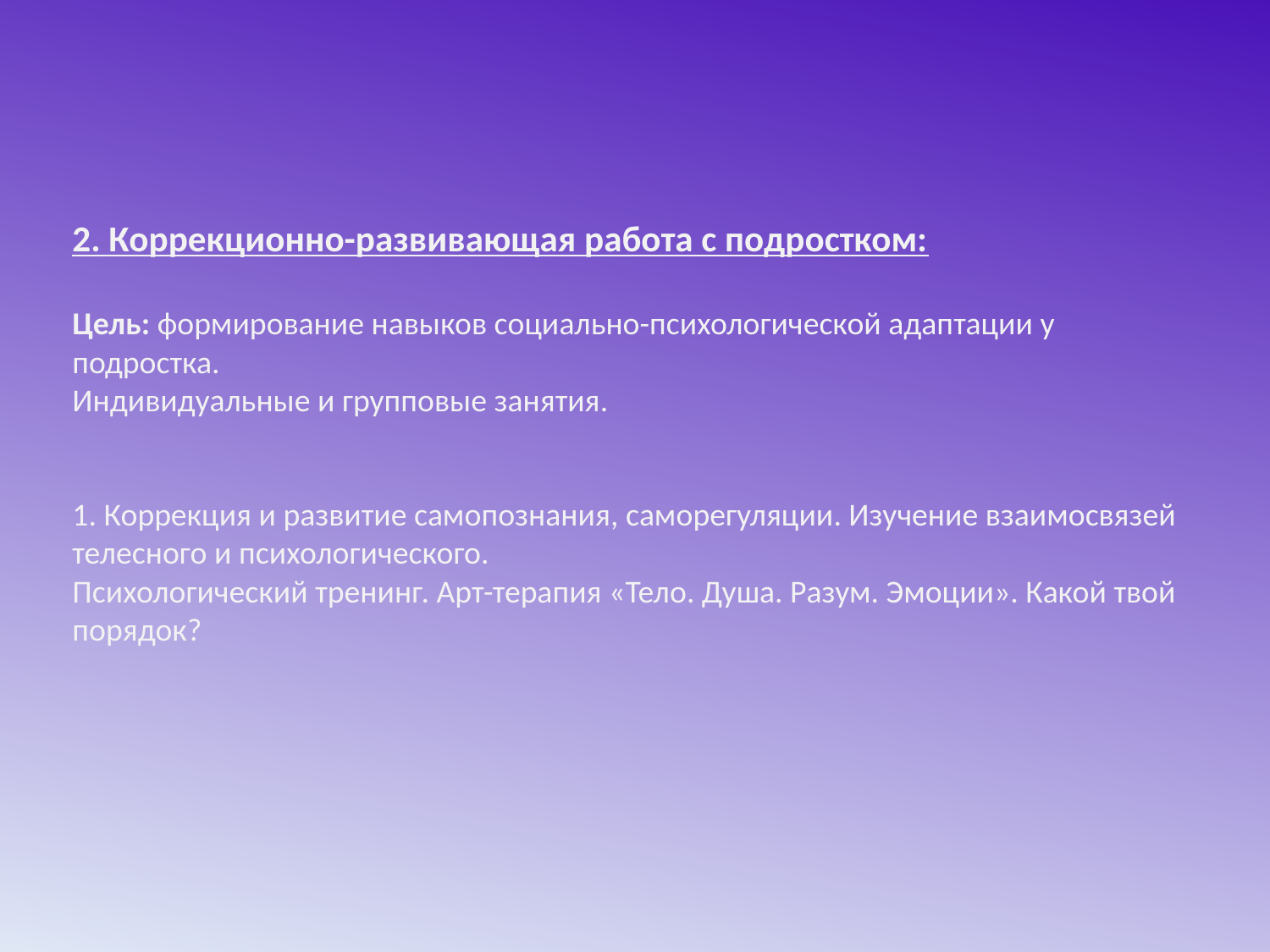

# 2. Коррекционно-развивающая работа с подростком: Цель: формирование навыков социально-психологической адаптации у подростка. Индивидуальные и групповые занятия. 1. Коррекция и развитие самопознания, саморегуляции. Изучение взаимосвязей телесного и психологического. Психологический тренинг. Арт-терапия «Тело. Душа. Разум. Эмоции». Какой твой порядок?